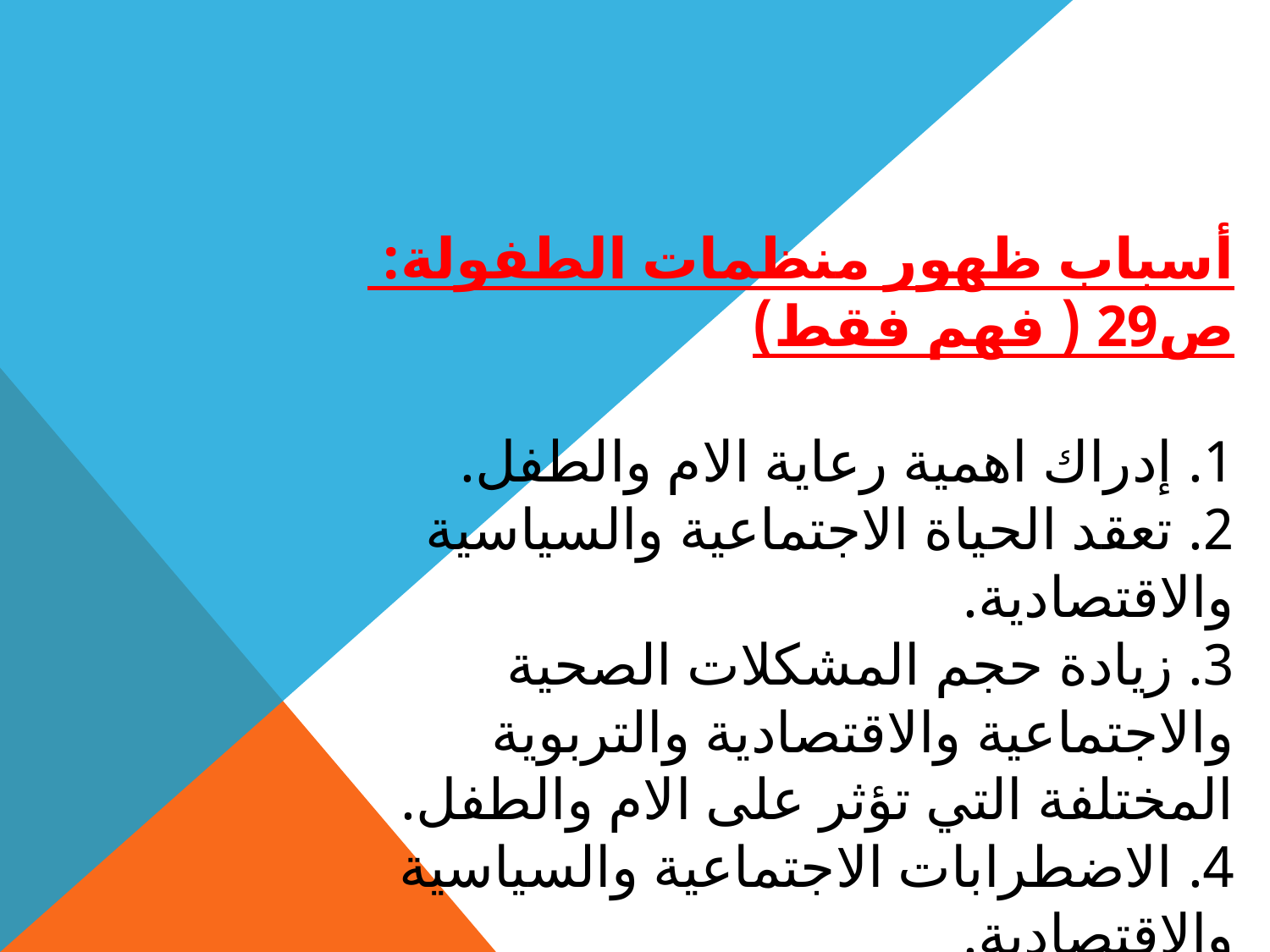

أسباب ظهور منظمات الطفولة:  ص29 ( فهم فقط)

1. إدراك اهمية رعاية الام والطفل.
2. تعقد الحياة الاجتماعية والسياسية والاقتصادية.
3. زيادة حجم المشكلات الصحية والاجتماعية والاقتصادية والتربوية المختلفة التي تؤثر على الام والطفل.
4. الاضطرابات الاجتماعية والسياسية والاقتصادية.
5. المشكلات الطبيعية من مجاعات وفيضانات وزلازل.